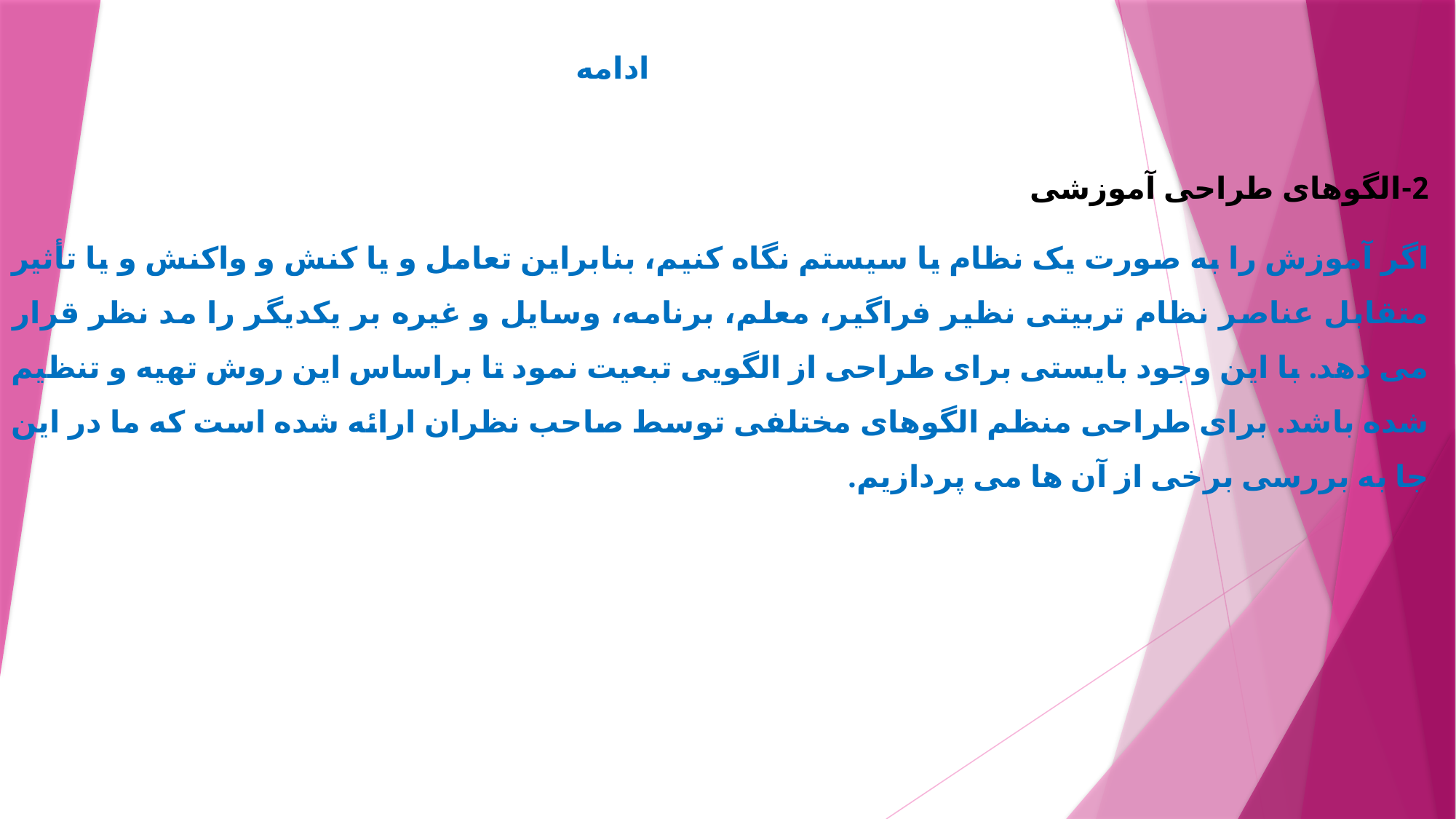

# ادامه
2-الگوهای طراحی آموزشی
اگر آموزش را به صورت یک نظام یا سیستم نگاه کنیم، بنابراین تعامل و یا کنش و واکنش و یا تأثیر متقابل عناصر نظام تربیتی نظیر فراگیر، معلم، برنامه، وسایل و غیره بر یکدیگر را مد نظر قرار می دهد. با این وجود بایستی برای طراحی از الگویی تبعیت نمود تا براساس این روش تهیه و تنظیم شده باشد. برای طراحی منظم الگوهای مختلفی توسط صاحب نظران ارائه شده است که ما در این جا به بررسی برخی از آن ها می پردازیم.